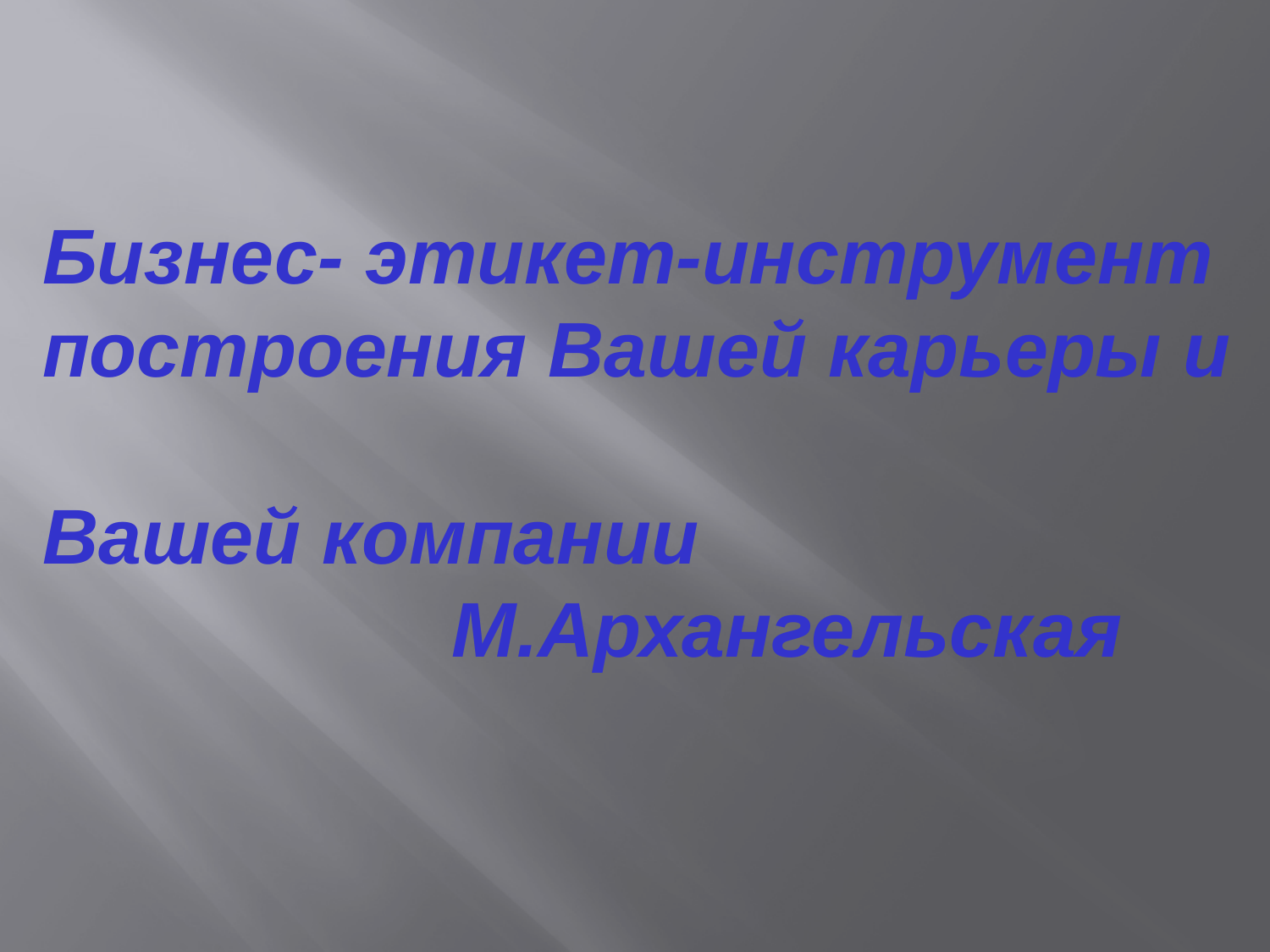

# Бизнес- этикет-инструмент построения Вашей карьеры и Вашей компании М.Архангельская